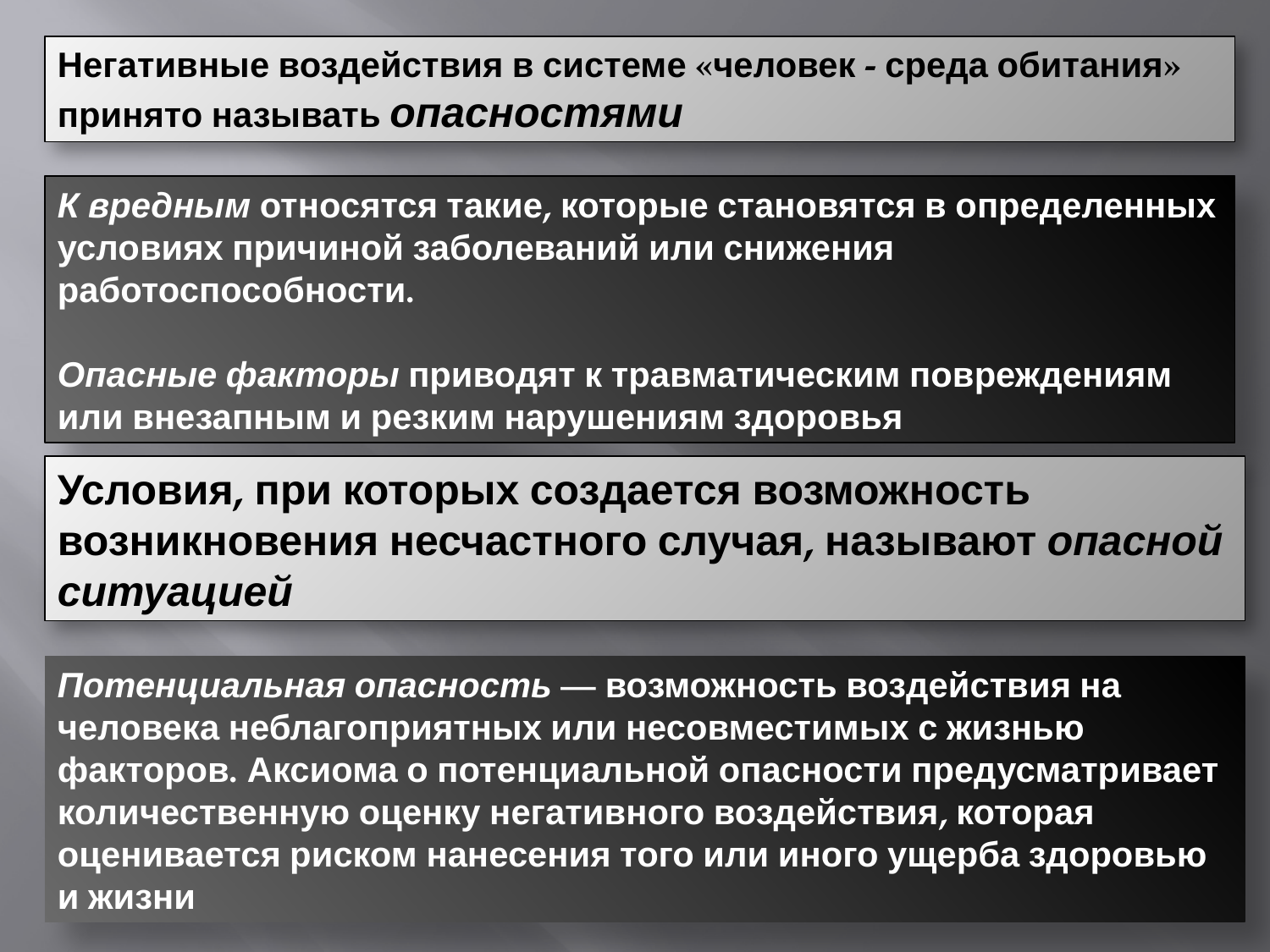

Негативные воздействия в системе «человек - среда обитания» принято называть опасностями
К вредным относятся такие, которые становятся в определенных условиях причиной заболеваний или снижения работоспособности.

Опасные факторы приводят к травматическим повреждениям или внезапным и резким нарушениям здоровья
Условия, при которых создается возможность возникновения несчастного случая, называют опасной ситуацией
Потенциальная опасность — возможность воздействия на человека неблагоприятных или несовместимых с жизнью факторов. Аксиома о потенциальной опасности предусматривает количественную оценку негативного воздействия, которая оценивается риском нанесения того или иного ущерба здоровью и жизни